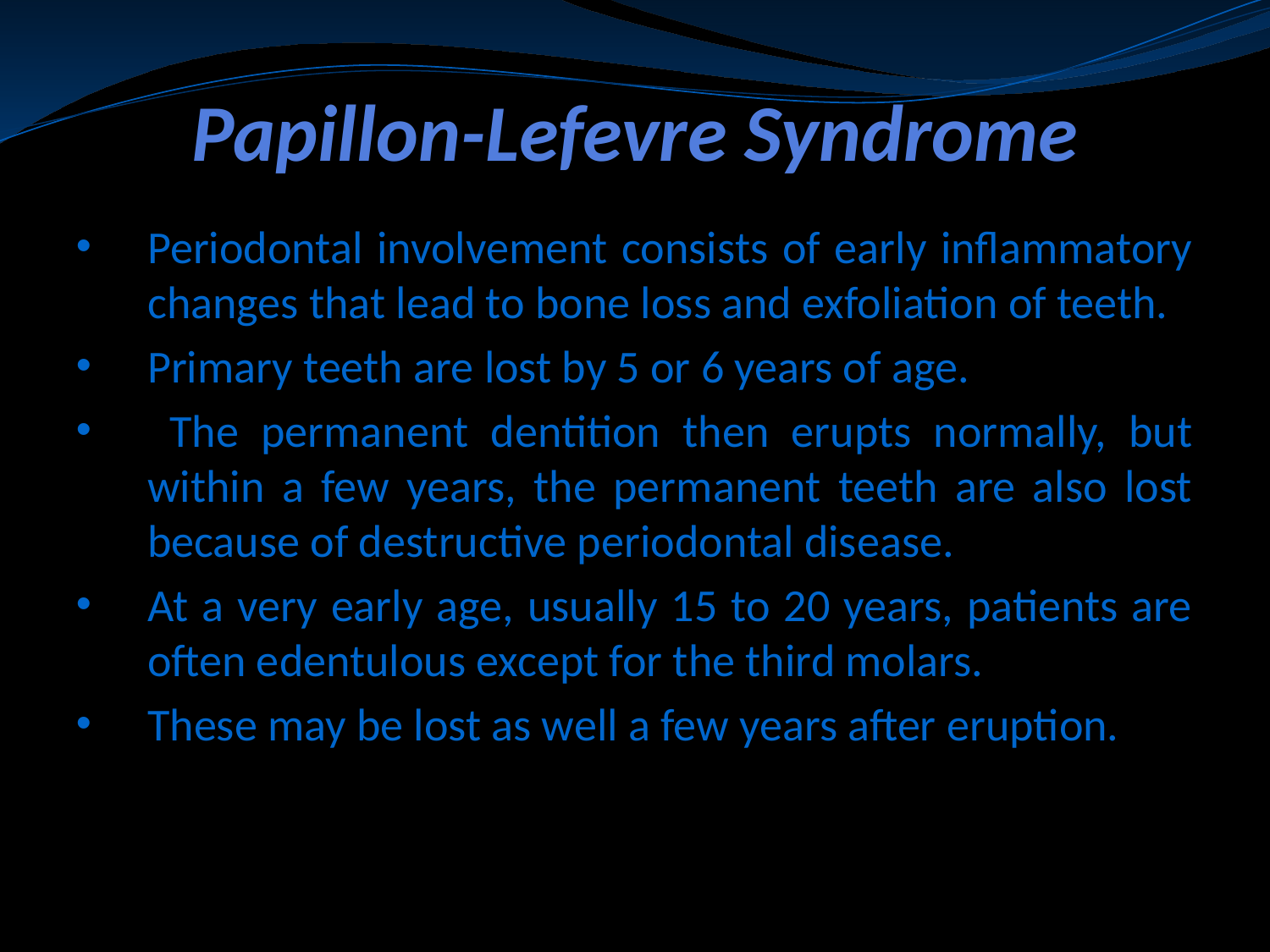

# Papillon-Lefevre Syndrome
Periodontal involvement consists of early inflammatory changes that lead to bone loss and exfoliation of teeth.
Primary teeth are lost by 5 or 6 years of age.
 The permanent dentition then erupts normally, but within a few years, the permanent teeth are also lost because of destructive periodontal disease.
At a very early age, usually 15 to 20 years, patients are often edentulous except for the third molars.
These may be lost as well a few years after eruption.